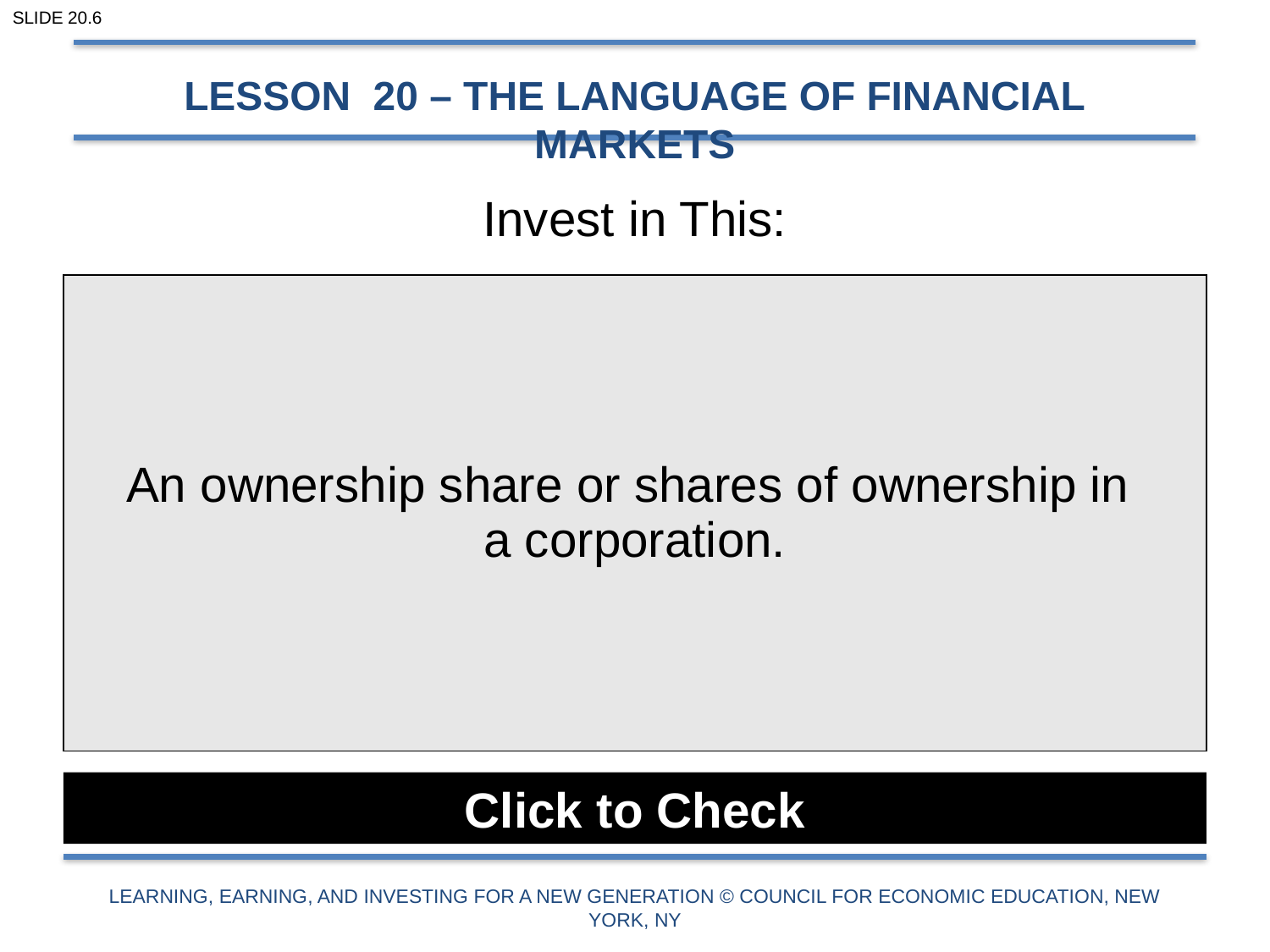

Slide 20.6
Lesson  20 – The Language of Financial Markets
# Invest in This:
| An ownership share or shares of ownership in a corporation. |
| --- |
Click to Check